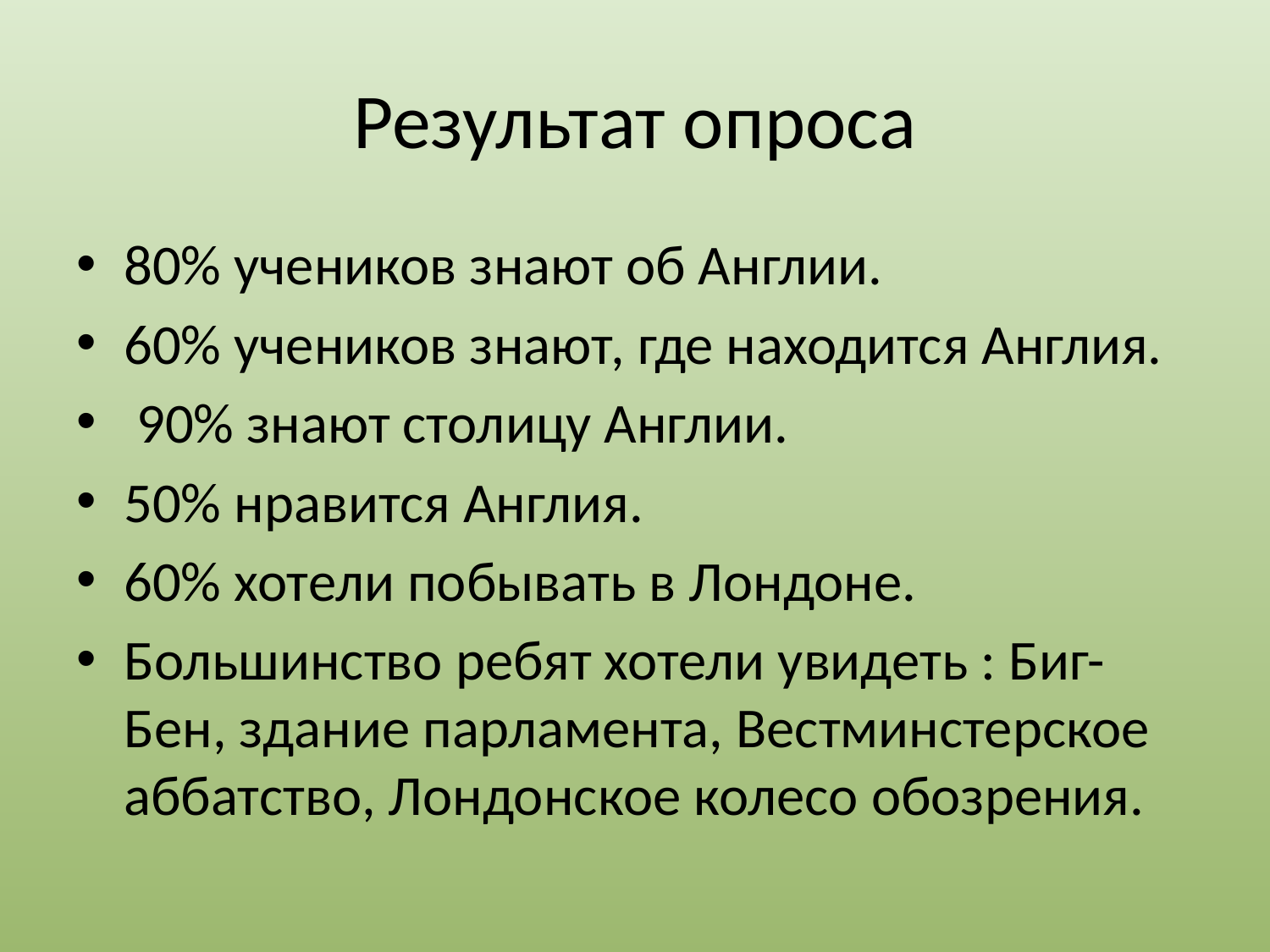

# Результат опроса
80% учеников знают об Англии.
60% учеников знают, где находится Англия.
 90% знают столицу Англии.
50% нравится Англия.
60% хотели побывать в Лондоне.
Большинство ребят хотели увидеть : Биг-Бен, здание парламента, Вестминстерское аббатство, Лондонское колесо обозрения.